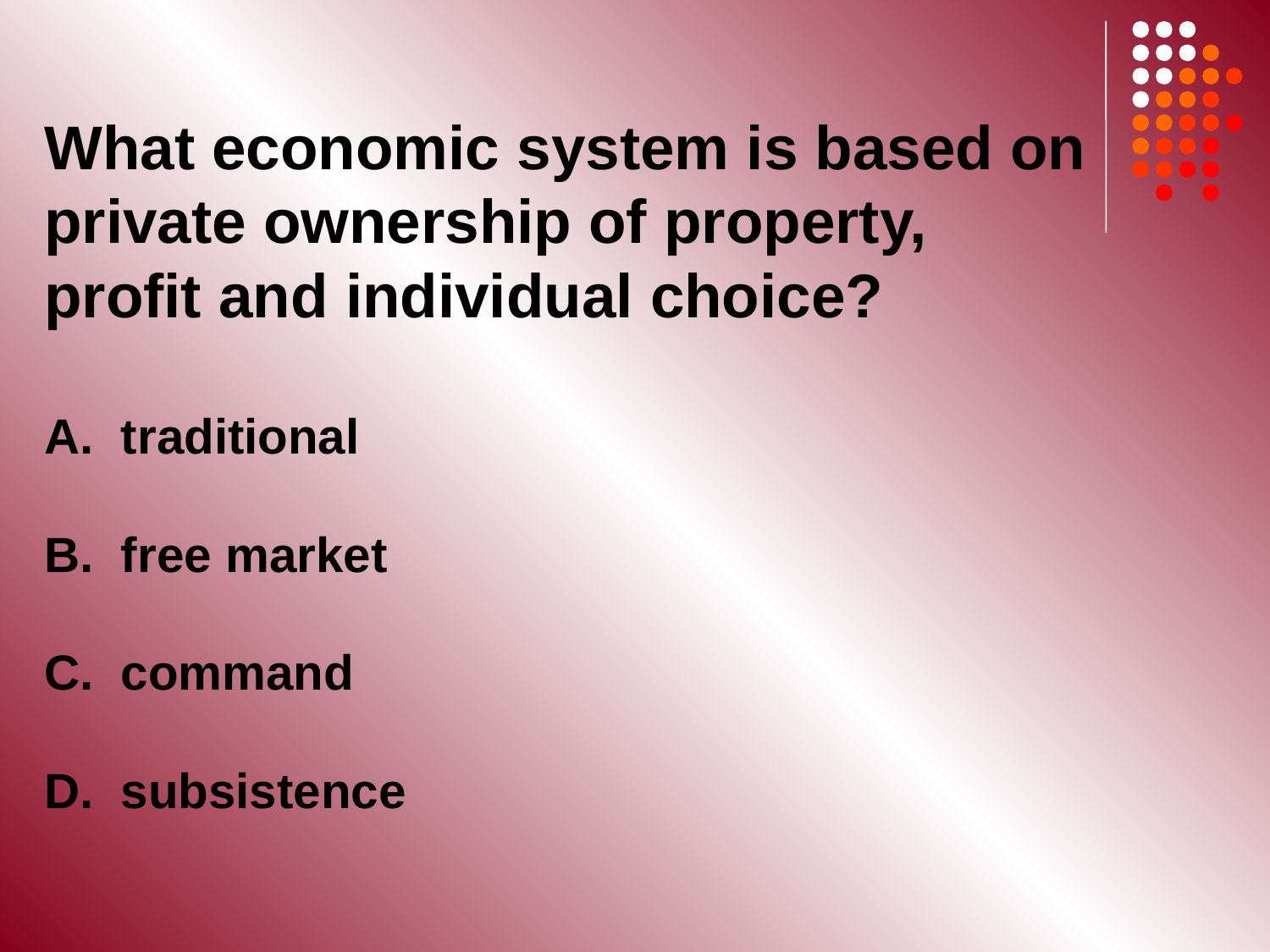

What economic system is based on private ownership of property, profit and individual choice?
A.  traditional
B.  free market
C.  command
D.  subsistence